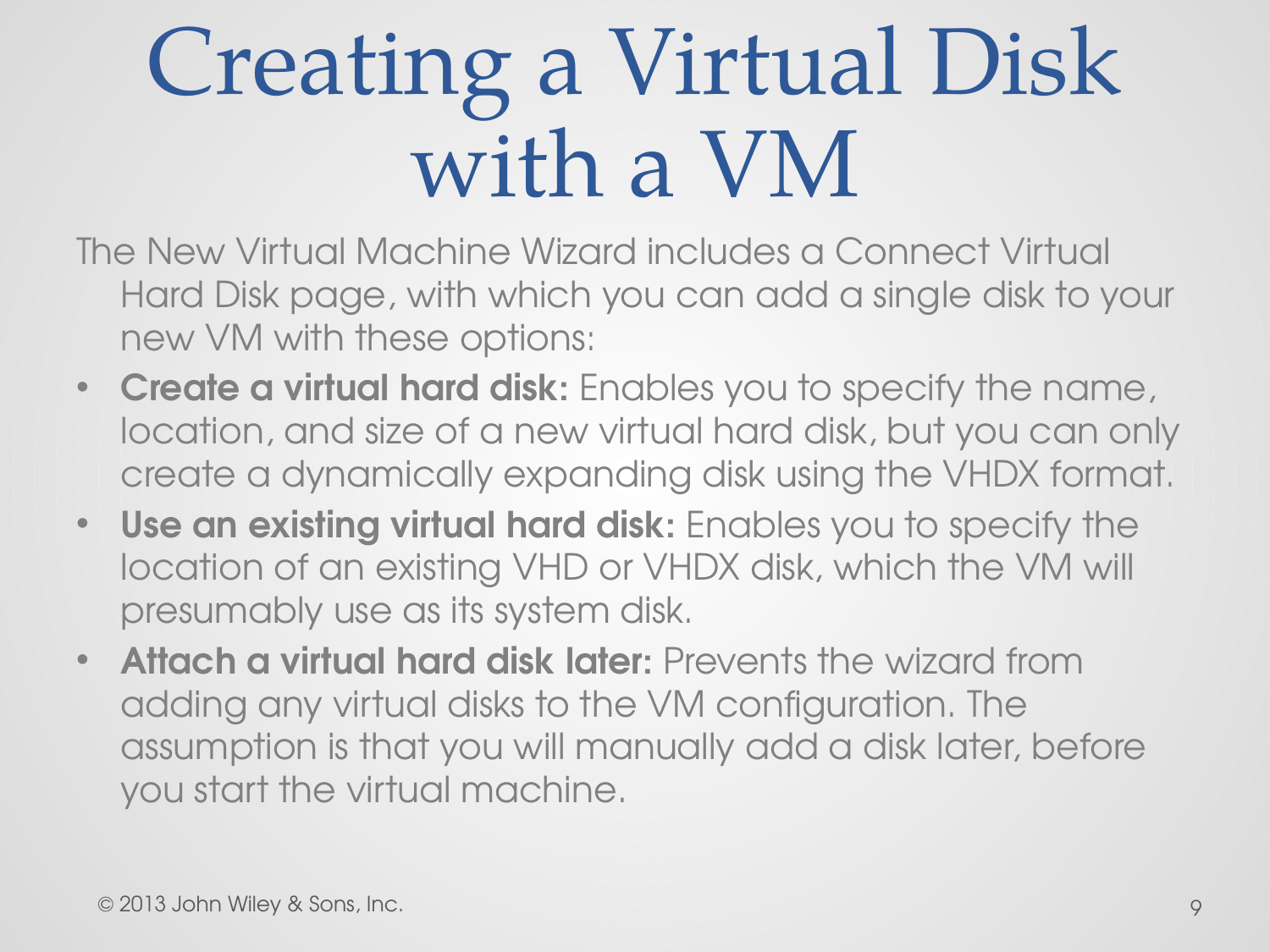

# Creating a Virtual Disk with a VM
The New Virtual Machine Wizard includes a Connect Virtual Hard Disk page, with which you can add a single disk to your new VM with these options:
Create a virtual hard disk: Enables you to specify the name, location, and size of a new virtual hard disk, but you can only create a dynamically expanding disk using the VHDX format.
Use an existing virtual hard disk: Enables you to specify the location of an existing VHD or VHDX disk, which the VM will presumably use as its system disk.
Attach a virtual hard disk later: Prevents the wizard from adding any virtual disks to the VM configuration. The assumption is that you will manually add a disk later, before you start the virtual machine.

© 2013 John Wiley & Sons, Inc.
9